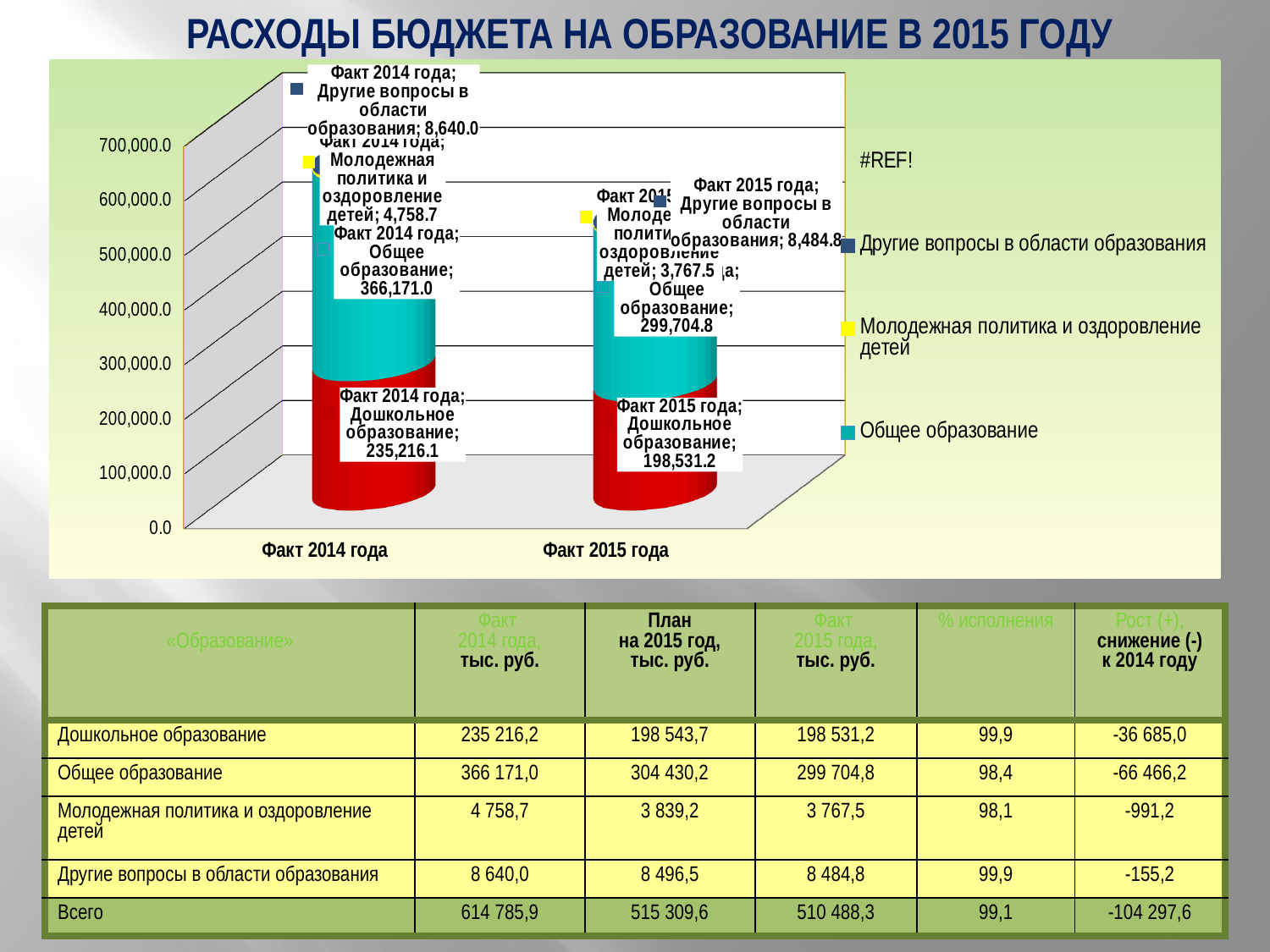

РАСХОДЫ БЮДЖЕТА НА ОБРАЗОВАНИЕ В 2015 ГОДУ

[unsupported chart]

| «Образование» | Факт 2014 года, тыс. руб. | План на 2015 год, тыс. руб. | Факт 2015 года, тыс. руб. | % исполнения | Рост (+), снижение (-) к 2014 году |
| --- | --- | --- | --- | --- | --- |
| Дошкольное образование | 235 216,2 | 198 543,7 | 198 531,2 | 99,9 | -36 685,0 |
| Общее образование | 366 171,0 | 304 430,2 | 299 704,8 | 98,4 | -66 466,2 |
| Молодежная политика и оздоровление детей | 4 758,7 | 3 839,2 | 3 767,5 | 98,1 | -991,2 |
| Другие вопросы в области образования | 8 640,0 | 8 496,5 | 8 484,8 | 99,9 | -155,2 |
| Всего | 614 785,9 | 515 309,6 | 510 488,3 | 99,1 | -104 297,6 |